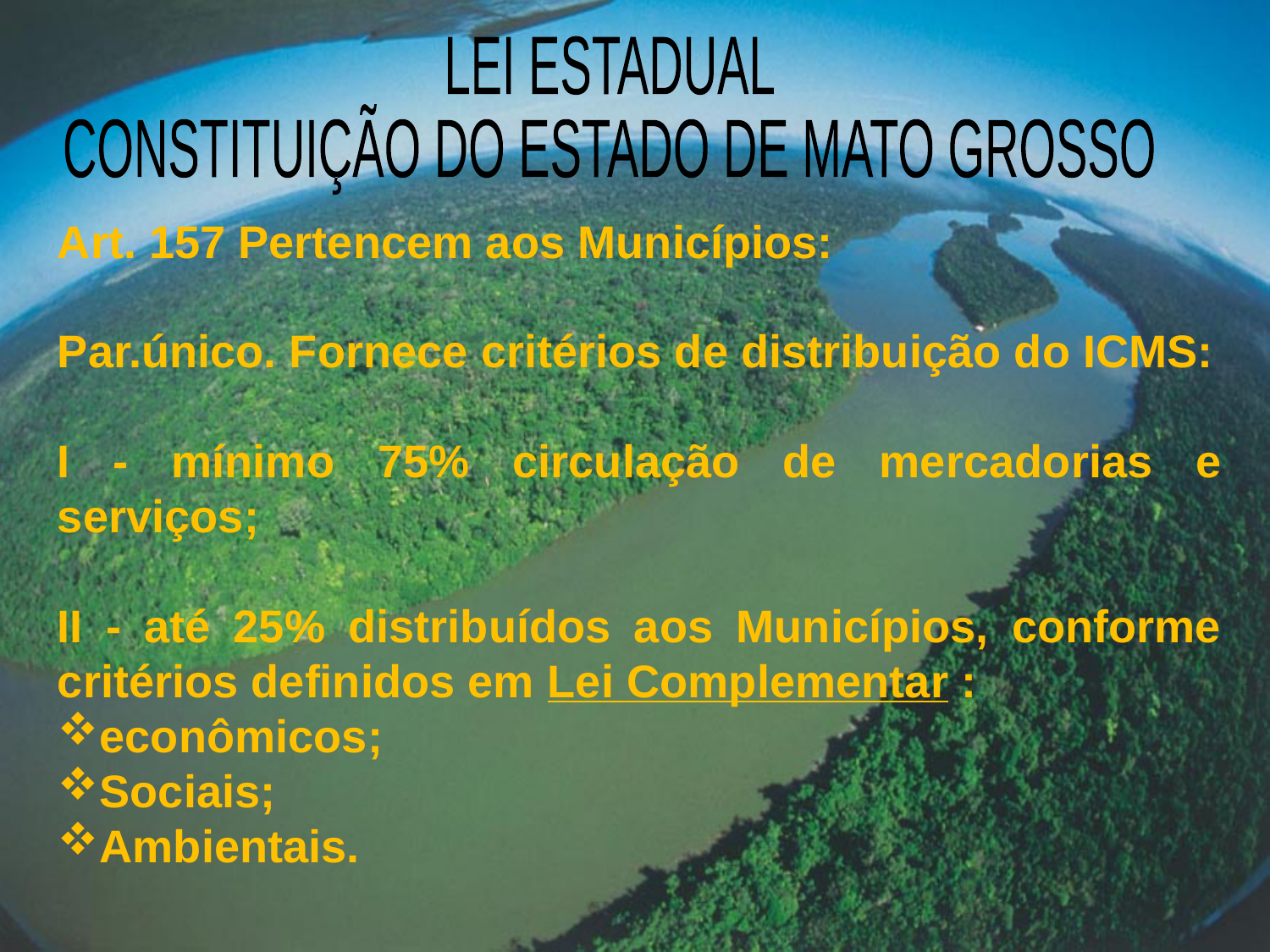

LEI ESTADUAL
CONSTITUIÇÃO DO ESTADO DE MATO GROSSO
#

Art. 157 Pertencem aos Municípios:

Par.único. Fornece critérios de distribuição do ICMS:

I - mínimo 75% circulação de mercadorias e serviços;

II - até 25% distribuídos aos Municípios, conforme critérios definidos em Lei Complementar :
econômicos;
Sociais;
Ambientais.